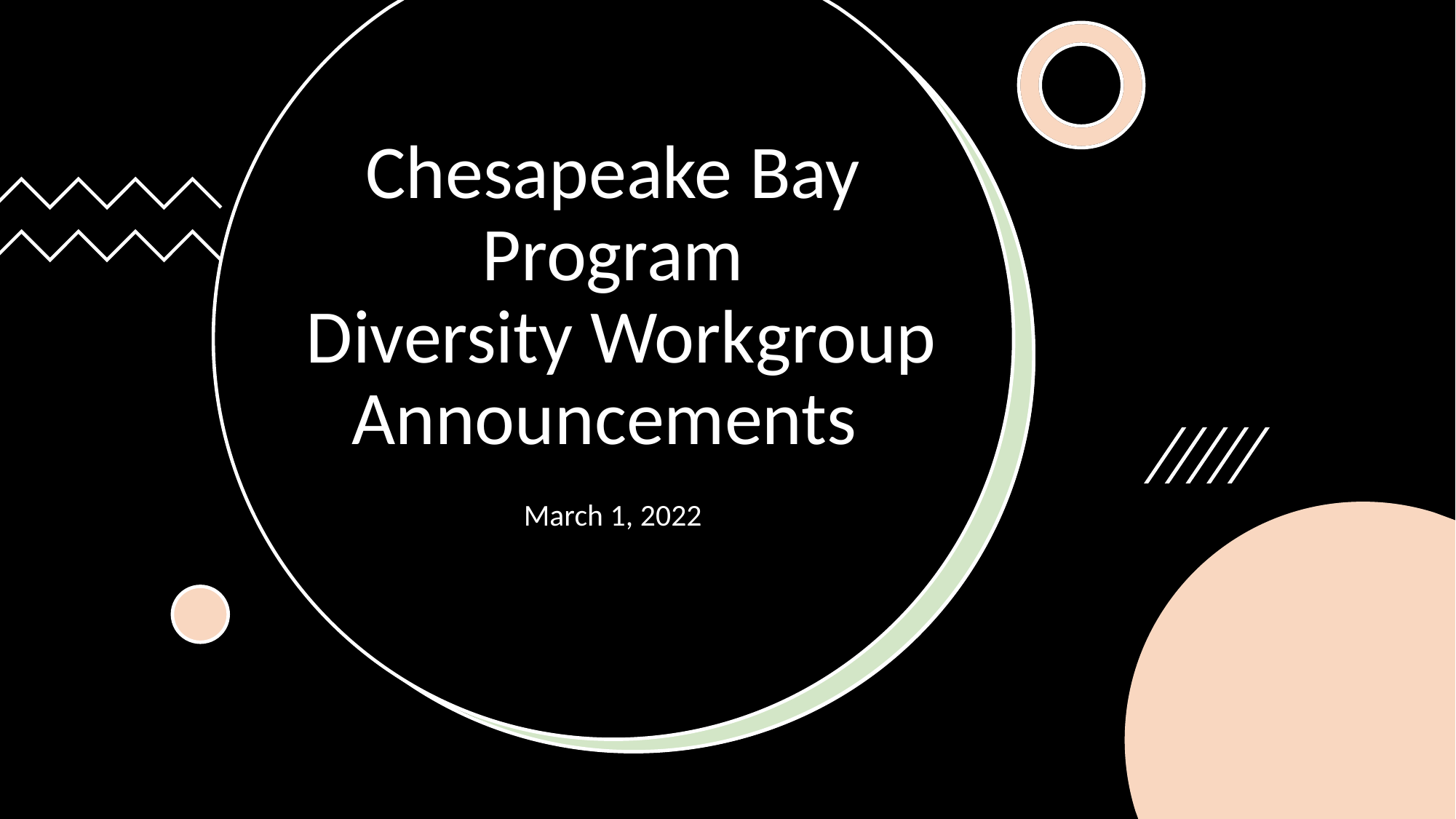

# Chesapeake Bay Program Diversity Workgroup Announcements

March 1, 2022